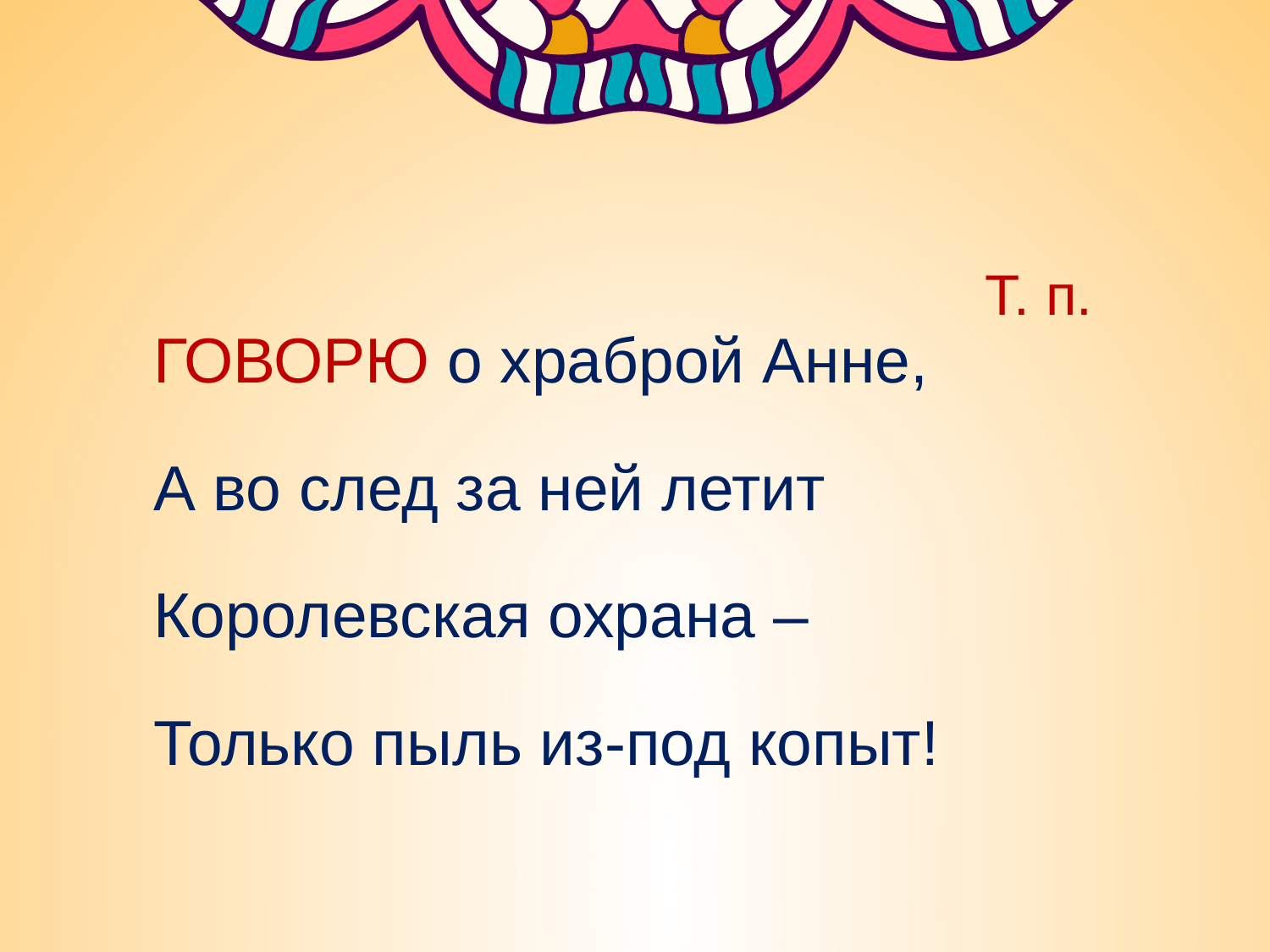

Т. п.
ГОВОРЮ о храброй Анне,
А во след за ней летит
Королевская охрана –
Только пыль из-под копыт!